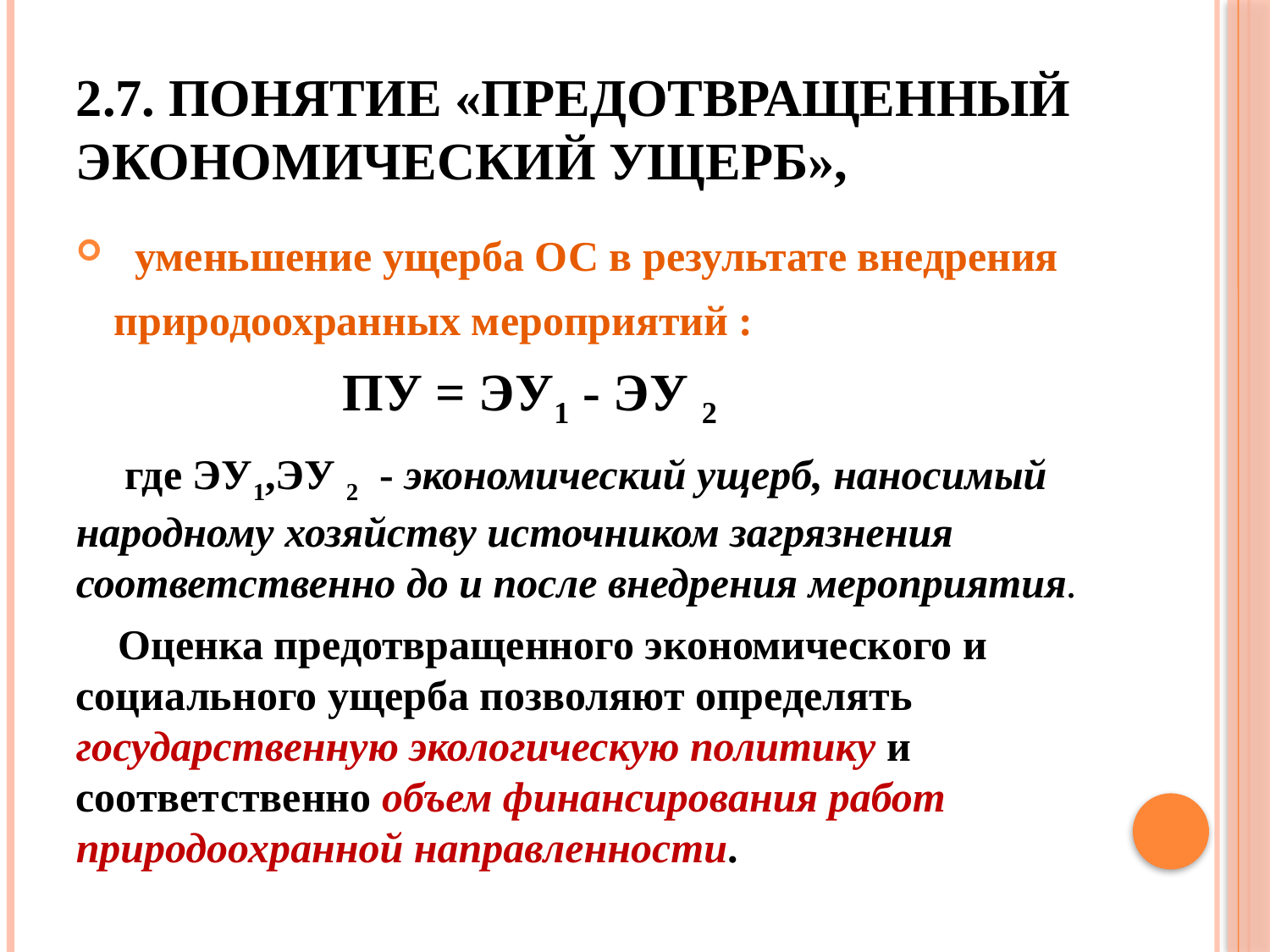

# 2.7. Понятие «предотвращенный экономический ущерб»,
  уменьшение ущерба ОС в результате внедрения природоохранных мероприятий :
                    ПУ = ЭУ1 - ЭУ 2
    где ЭУ1,ЭУ 2  - экономический ущерб, наносимый народному хозяйству источником загрязнения соответственно до и после внедрения мероприятия.
    Оценка предотвращенного экономического и социального ущерба позволяют определять государственную экологическую политику и соответственно объем финансирования работ природоохранной направленности.